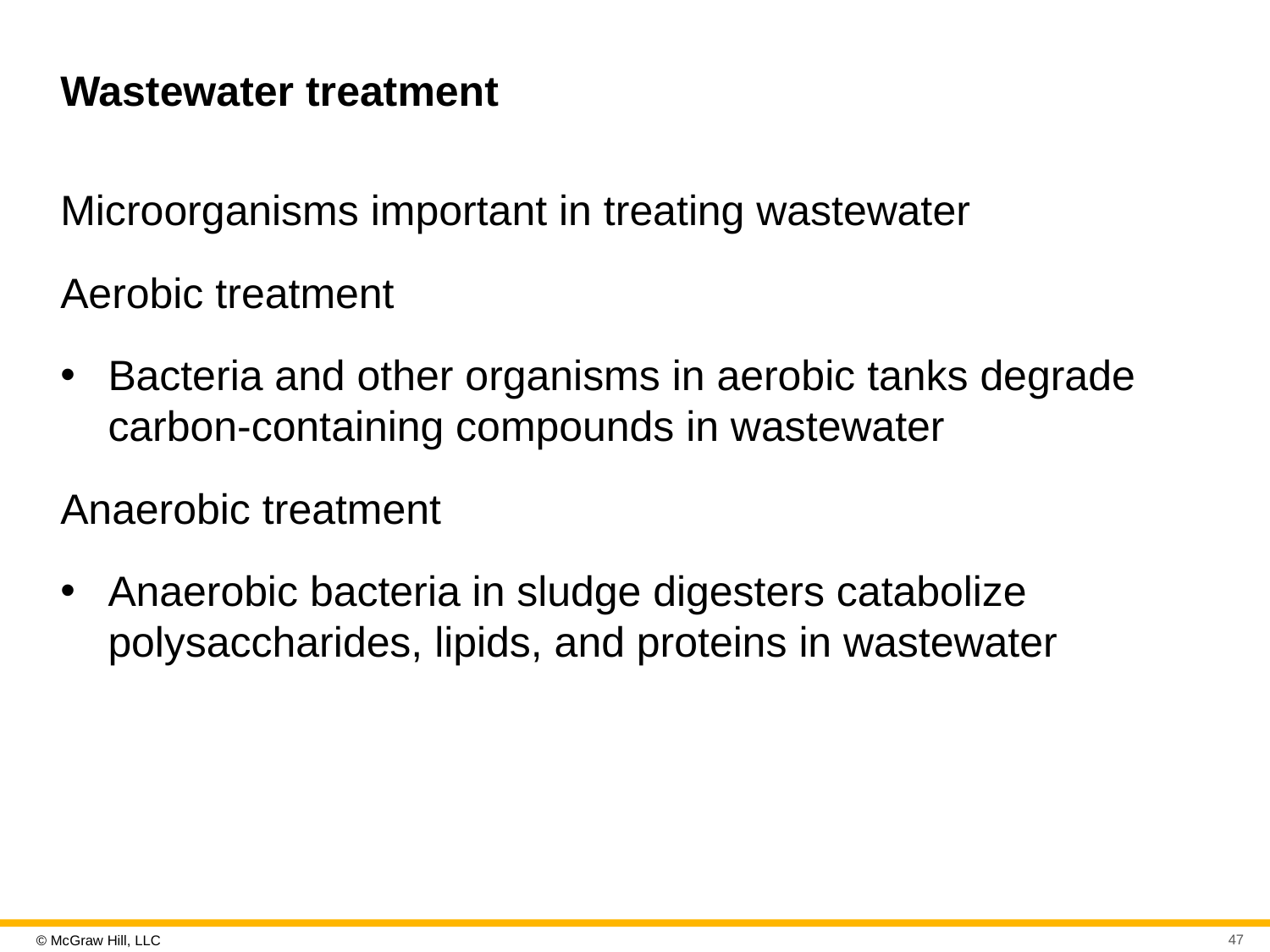

# Wastewater treatment
Microorganisms important in treating wastewater
Aerobic treatment
Bacteria and other organisms in aerobic tanks degrade carbon-containing compounds in wastewater
Anaerobic treatment
Anaerobic bacteria in sludge digesters catabolize polysaccharides, lipids, and proteins in wastewater
47